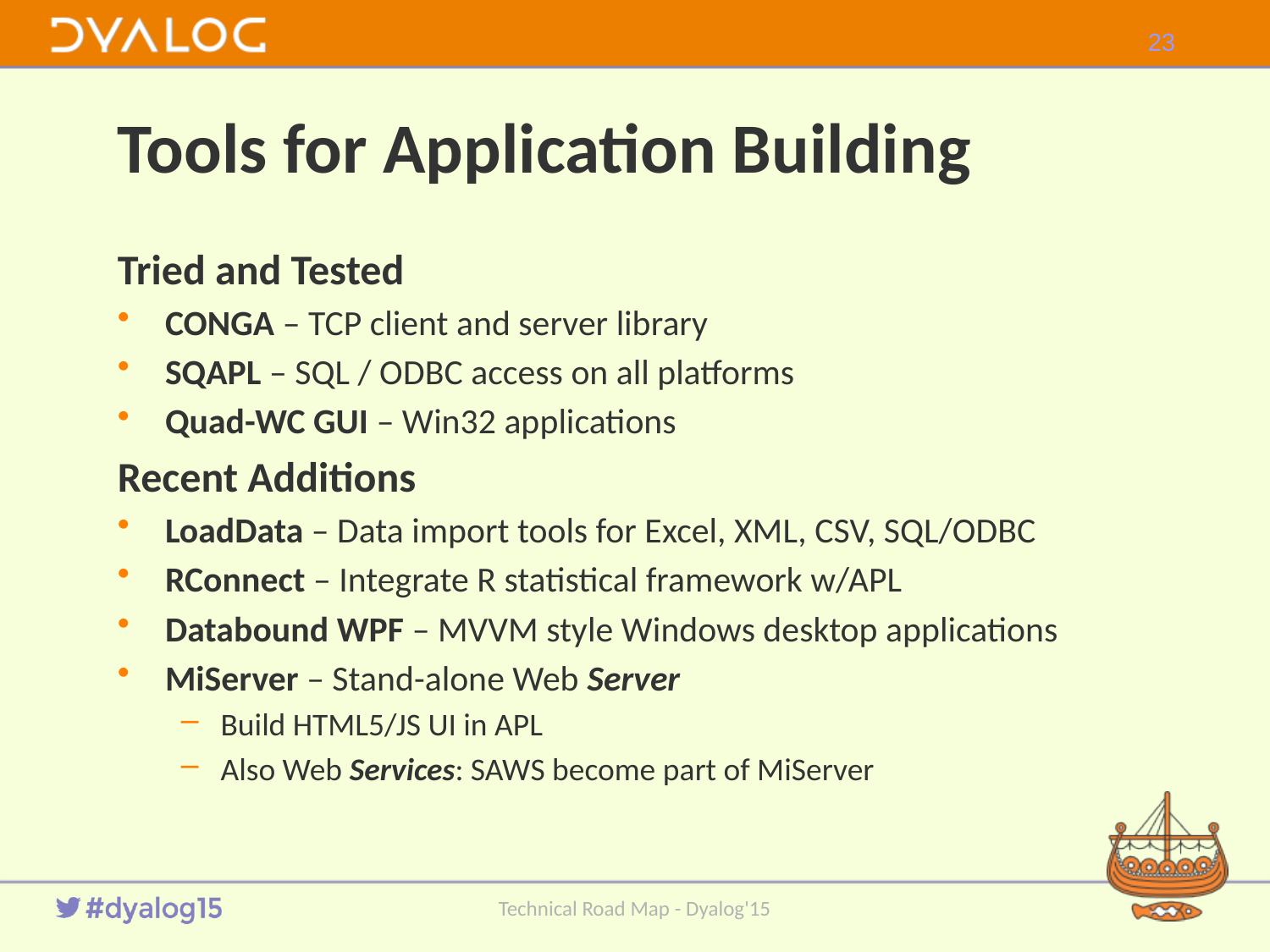

23
# Tools for Application Building
Tried and Tested
CONGA – TCP client and server library
SQAPL – SQL / ODBC access on all platforms
Quad-WC GUI – Win32 applications
Recent Additions
LoadData – Data import tools for Excel, XML, CSV, SQL/ODBC
RConnect – Integrate R statistical framework w/APL
Databound WPF – MVVM style Windows desktop applications
MiServer – Stand-alone Web Server
Build HTML5/JS UI in APL
Also Web Services: SAWS become part of MiServer

Technical Road Map - Dyalog'15